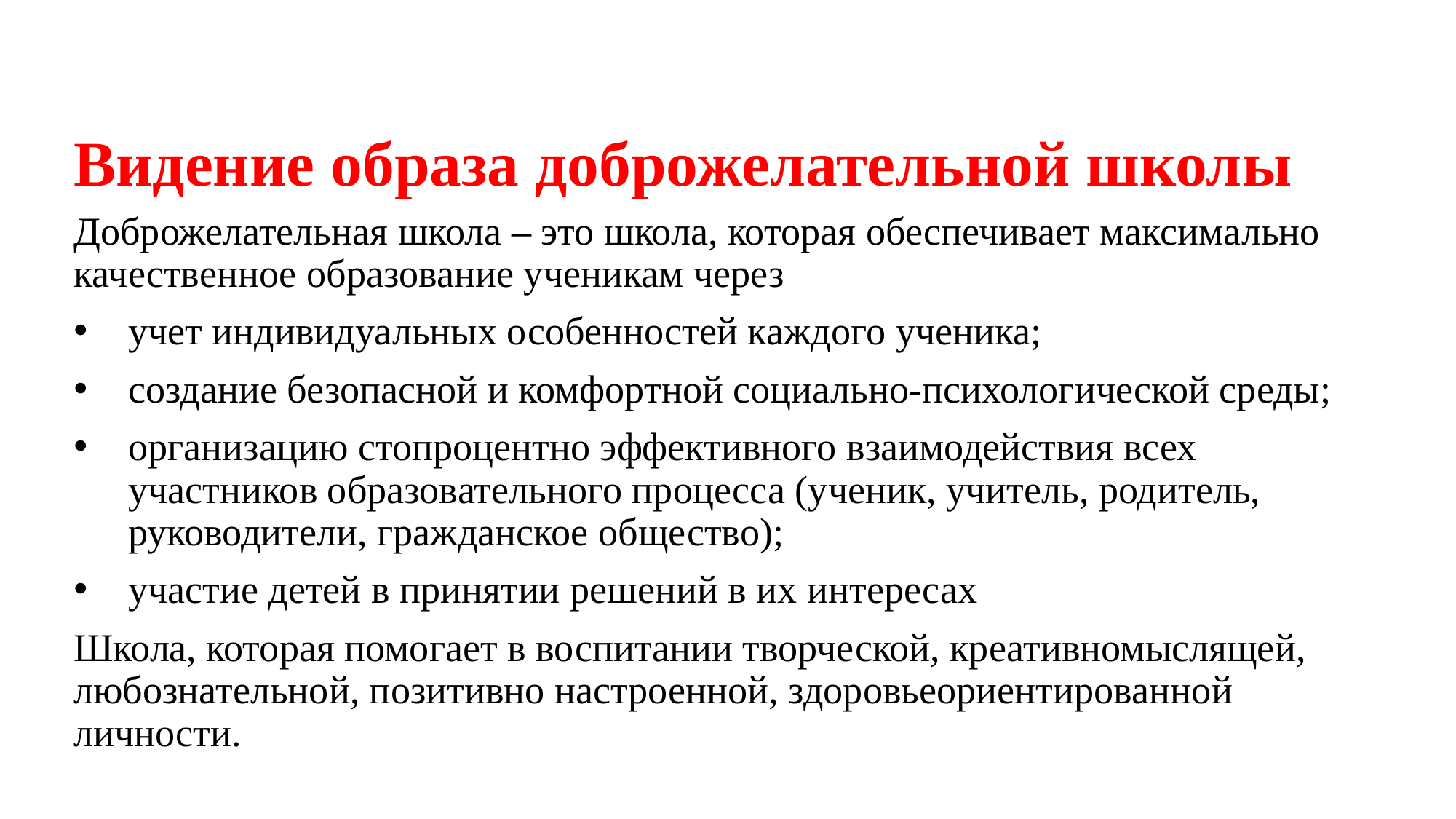

# Видение образа доброжелательной школы
Доброжелательная школа – это школа, которая обеспечивает максимально качественное образование ученикам через
учет индивидуальных особенностей каждого ученика;
создание безопасной и комфортной социально-психологической среды;
организацию стопроцентно эффективного взаимодействия всех участников образовательного процесса (ученик, учитель, родитель, руководители, гражданское общество);
участие детей в принятии решений в их интересах
Школа, которая помогает в воспитании творческой, креативномыслящей, любознательной, позитивно настроенной, здоровьеориентированной личности.